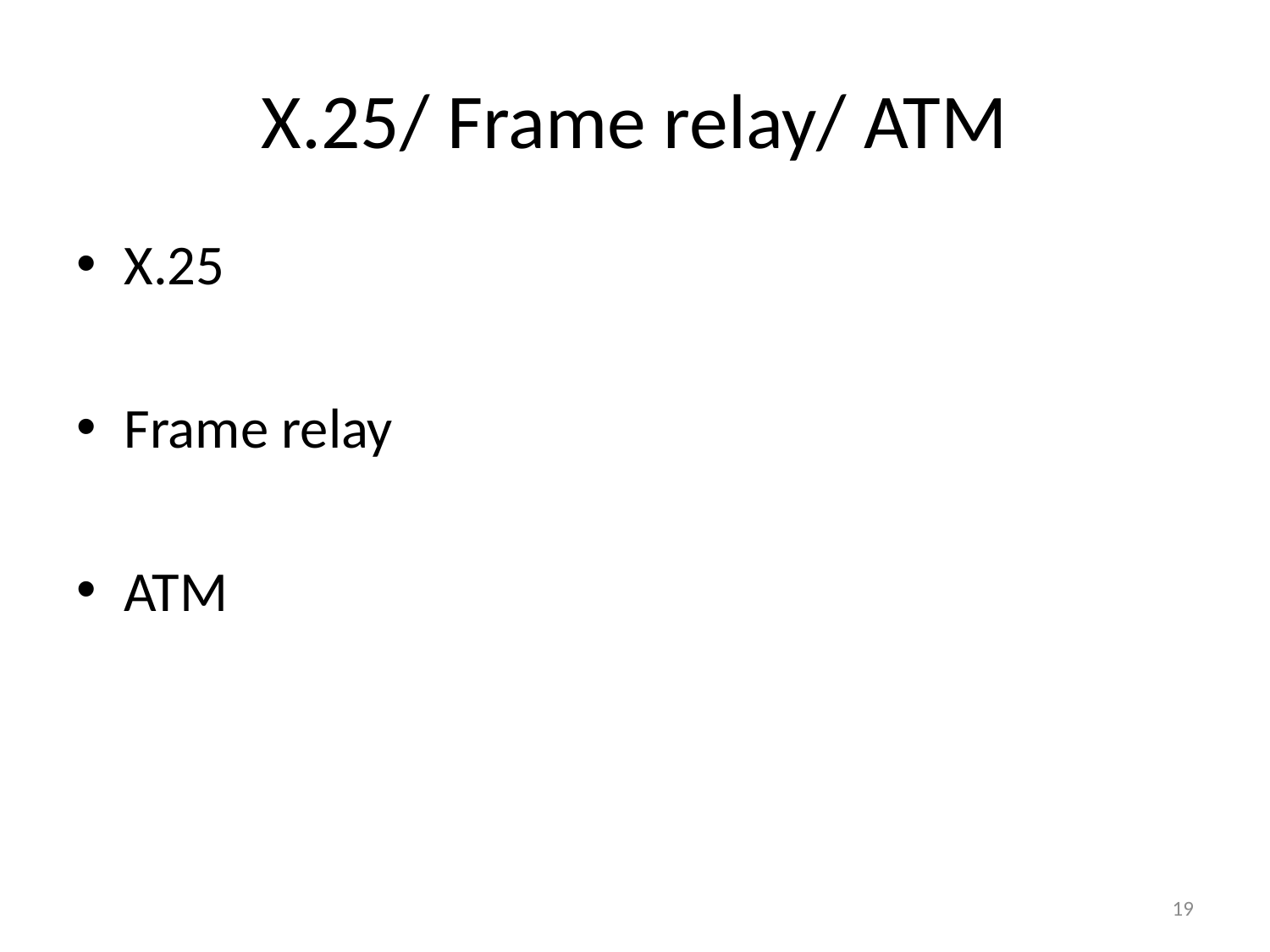

# X.25/ Frame relay/ ATM
X.25

Frame relay

ATM

19